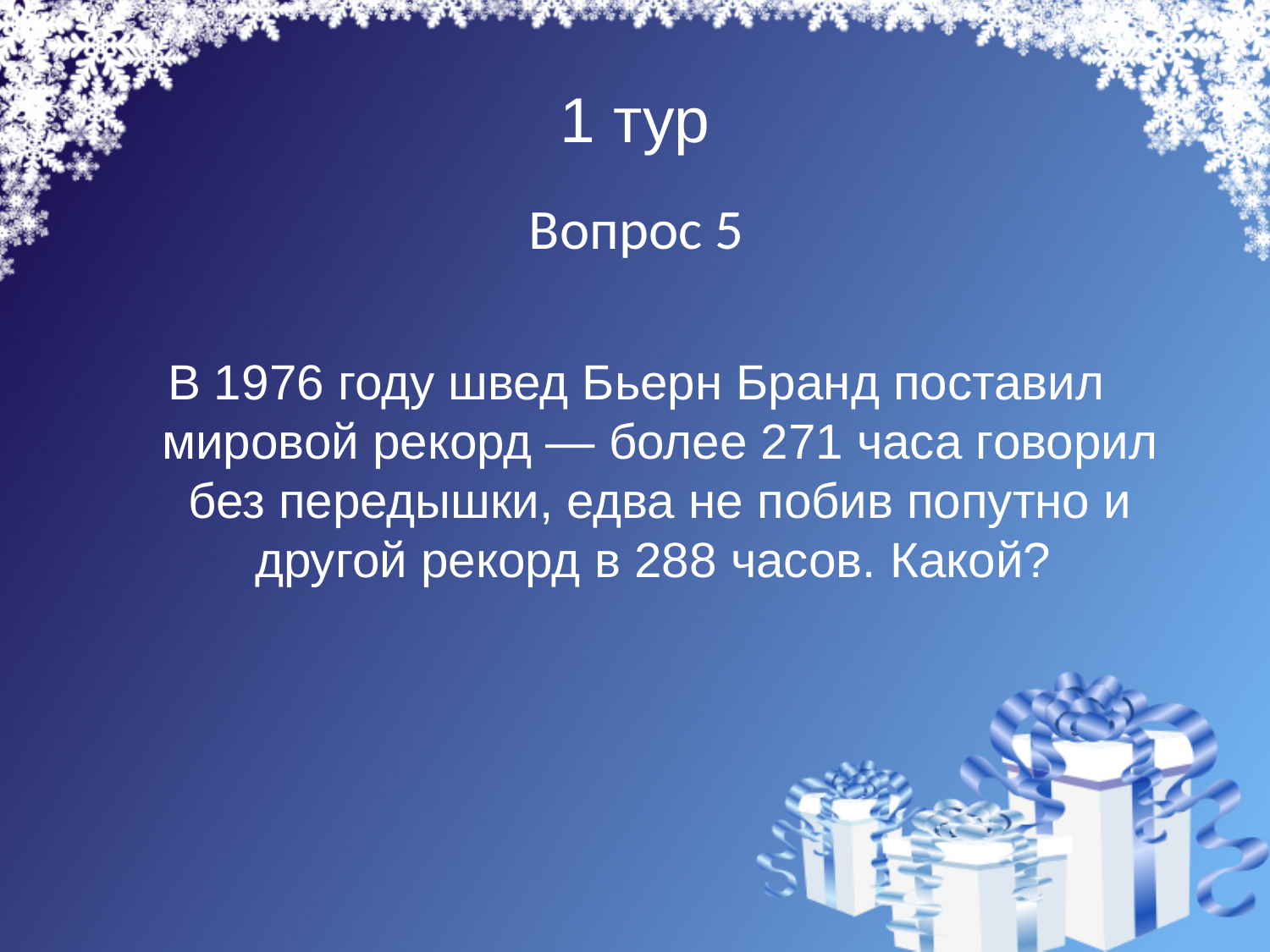

# 1 тур
Вопрос 5

В 1976 году швед Бьерн Бранд поставил мировой рекорд — более 271 часа говорил без передышки, едва не побив попутно и другой рекорд в 288 часов. Какой?